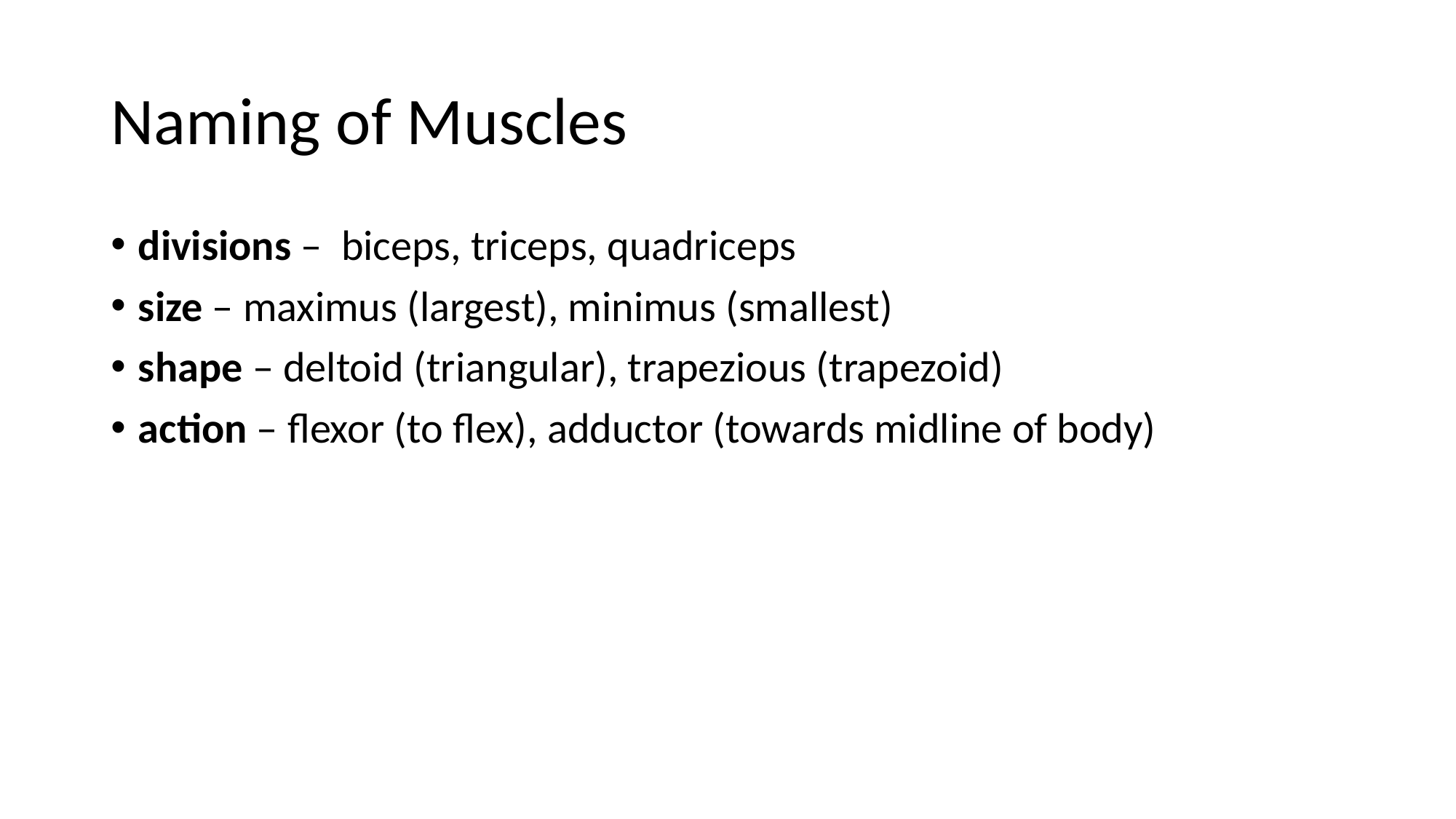

# Naming of Muscles
divisions –  biceps, triceps, quadriceps
size – maximus (largest), minimus (smallest)
shape – deltoid (triangular), trapezious (trapezoid)
action – flexor (to flex), adductor (towards midline of body)